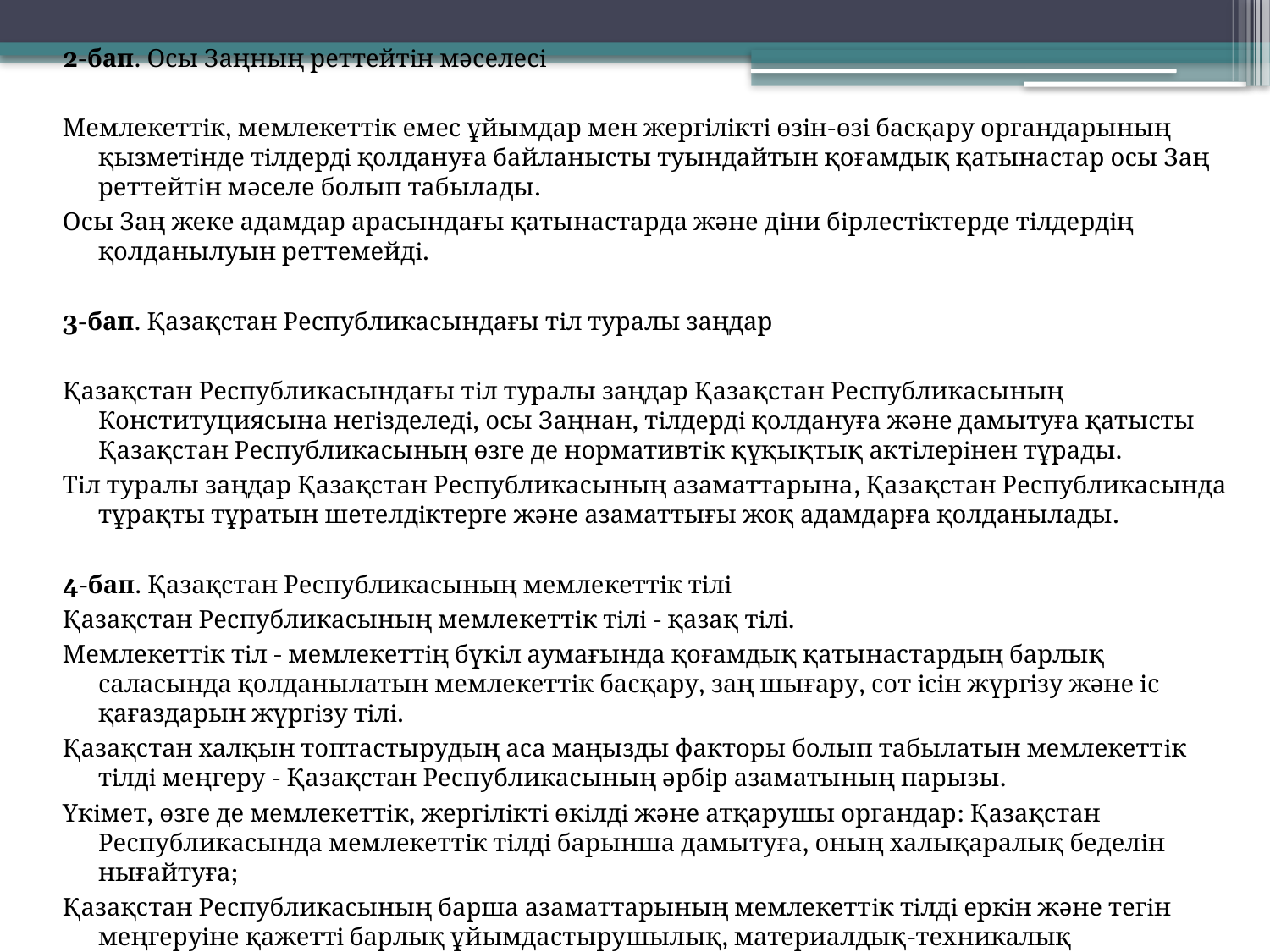

2-бап. Осы Заңның реттейтiн мәселесi

Мемлекеттiк, мемлекеттiк емес ұйымдар мен жергiлiктi өзiн-өзi басқару органдарының қызметiнде тiлдердi қолдануға байланысты туындайтын қоғамдық қатынастар осы Заң реттейтiн мәселе болып табылады.
Осы Заң жеке адамдар арасындағы қатынастарда және дiни бiрлестiктерде тiлдердiң қолданылуын реттемейдi.

3-бап. Қазақстан Республикасындағы тiл туралы заңдар

Қазақстан Республикасындағы тiл туралы заңдар Қазақстан Республикасының Конституциясына негiзделедi, осы Заңнан, тiлдердi қолдануға және дамытуға қатысты Қазақстан Республикасының өзге де нормативтiк құқықтық актiлерiнен тұрады.
Тiл туралы заңдар Қазақстан Республикасының азаматтарына, Қазақстан Республикасында тұрақты тұратын шетелдiктерге және азаматтығы жоқ адамдарға қолданылады.

4-бап. Қазақстан Республикасының мемлекеттiк тiлi
Қазақстан Республикасының мемлекеттiк тiлi - қазақ тiлi.
Мемлекеттiк тiл - мемлекеттiң бүкiл аумағында қоғамдық қатынастардың барлық саласында қолданылатын мемлекеттiк басқару, заң шығару, сот iсiн жүргiзу және iс қағаздарын жүргiзу тiлi.
Қазақстан халқын топтастырудың аса маңызды факторы болып табылатын мемлекеттiк тiлдi меңгеру - Қазақстан Республикасының әрбiр азаматының парызы.
Үкiмет, өзге де мемлекеттiк, жергiлiктi өкiлдi және атқарушы органдар: Қазақстан Республикасында мемлекеттiк тiлдi барынша дамытуға, оның халықаралық беделiн нығайтуға;
Қазақстан Республикасының барша азаматтарының мемлекеттiк тiлдi еркiн және тегiн меңгеруiне қажеттi барлық ұйымдастырушылық, материалдық-техникалық жағдайларды жасауға;
қазақ диаспорасына ана тiлiн сақтауы және дамытуы үшiн көмек көрсетуге мiндеттi.